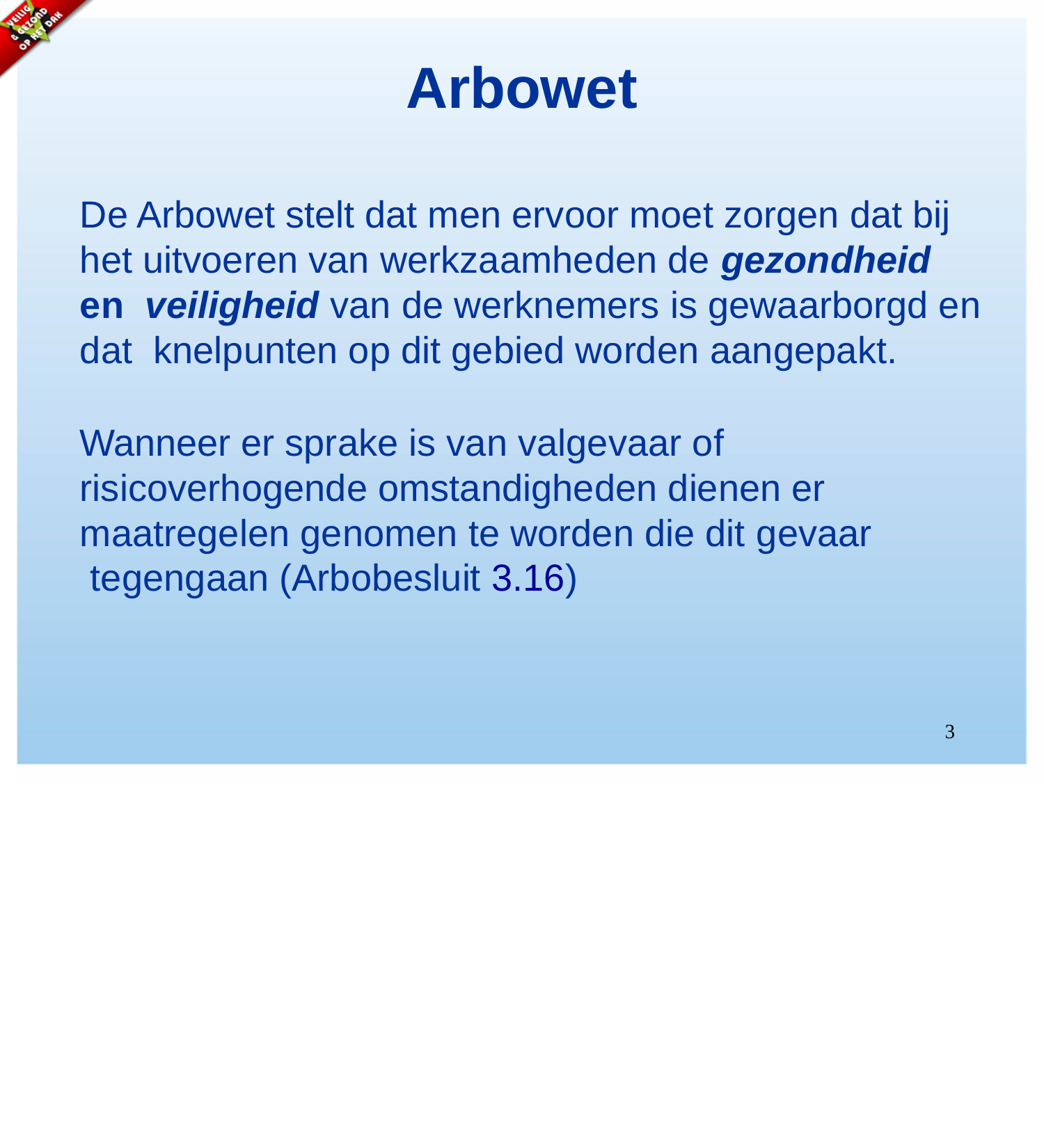

# Arbowet
De Arbowet stelt dat men ervoor moet zorgen dat bij  het uitvoeren van werkzaamheden de gezondheid en  veiligheid van de werknemers is gewaarborgd en dat  knelpunten op dit gebied worden aangepakt.

Wanneer er sprake is van valgevaar of  risicoverhogende omstandigheden dienen er  maatregelen genomen te worden die dit gevaar  tegengaan (Arbobesluit 3.16)
3